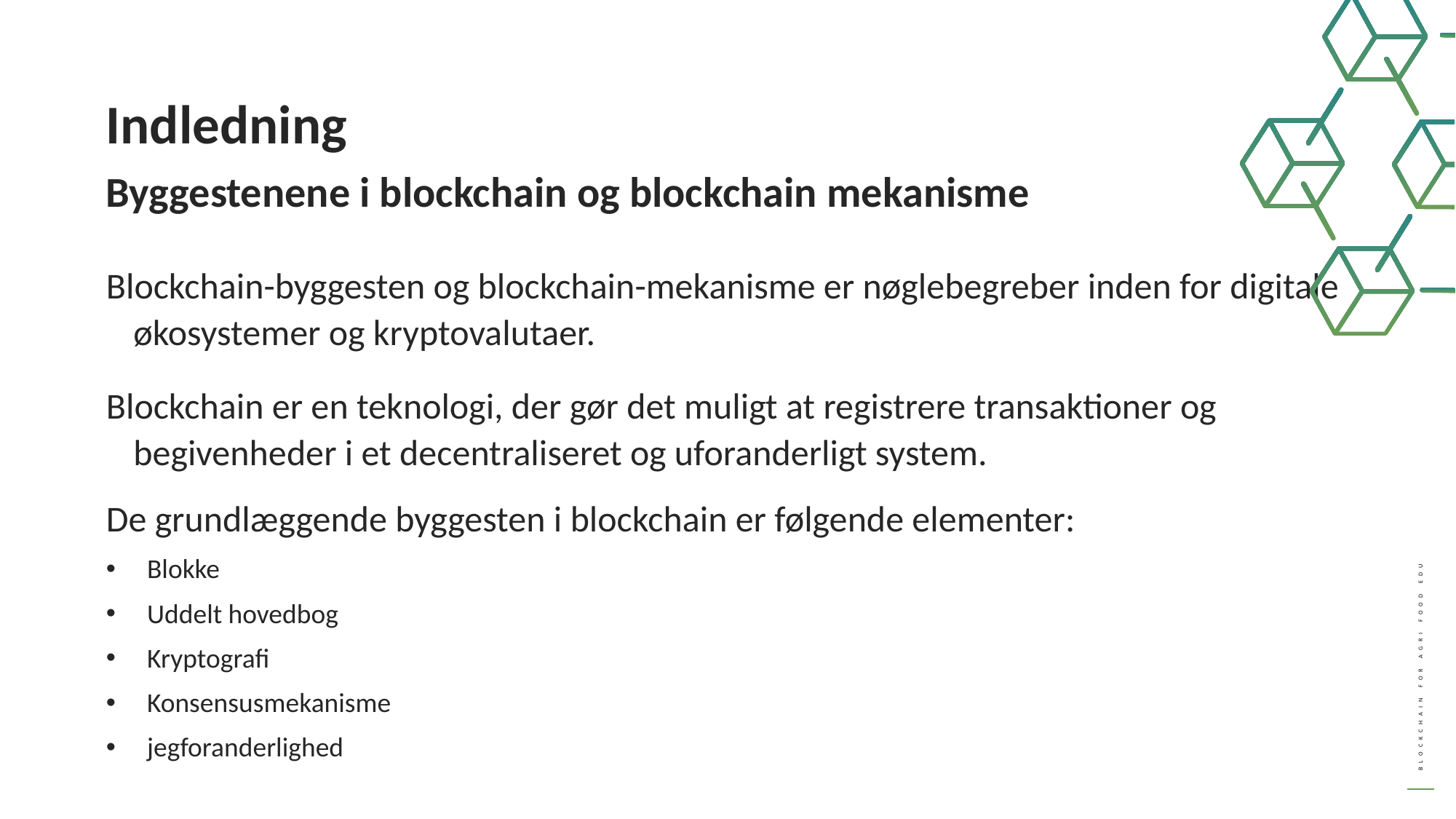

Indledning
Byggestenene i blockchain og blockchain mekanisme
Blockchain-byggesten og blockchain-mekanisme er nøglebegreber inden for digitale økosystemer og kryptovalutaer.
Blockchain er en teknologi, der gør det muligt at registrere transaktioner og begivenheder i et decentraliseret og uforanderligt system.
De grundlæggende byggesten i blockchain er følgende elementer:
Blokke
Uddelt hovedbog
Kryptografi
Konsensusmekanisme
jegforanderlighed